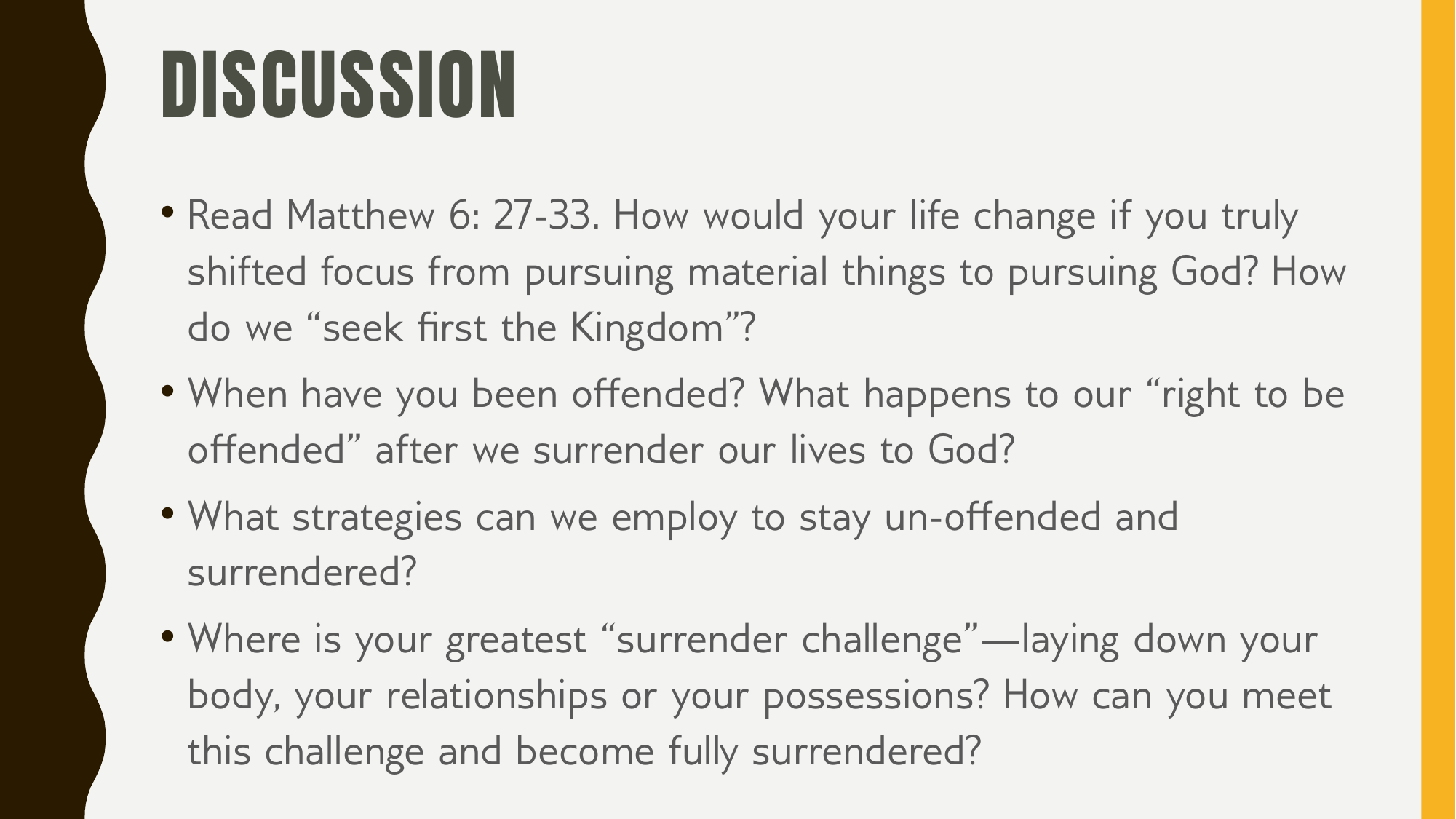

# discussion
Read Matthew 6: 27-33. How would your life change if you truly shifted focus from pursuing material things to pursuing God? How do we “seek first the Kingdom”?
When have you been offended? What happens to our “right to be offended” after we surrender our lives to God?
What strategies can we employ to stay un-offended and surrendered?
Where is your greatest “surrender challenge”—laying down your body, your relationships or your possessions? How can you meet this challenge and become fully surrendered?